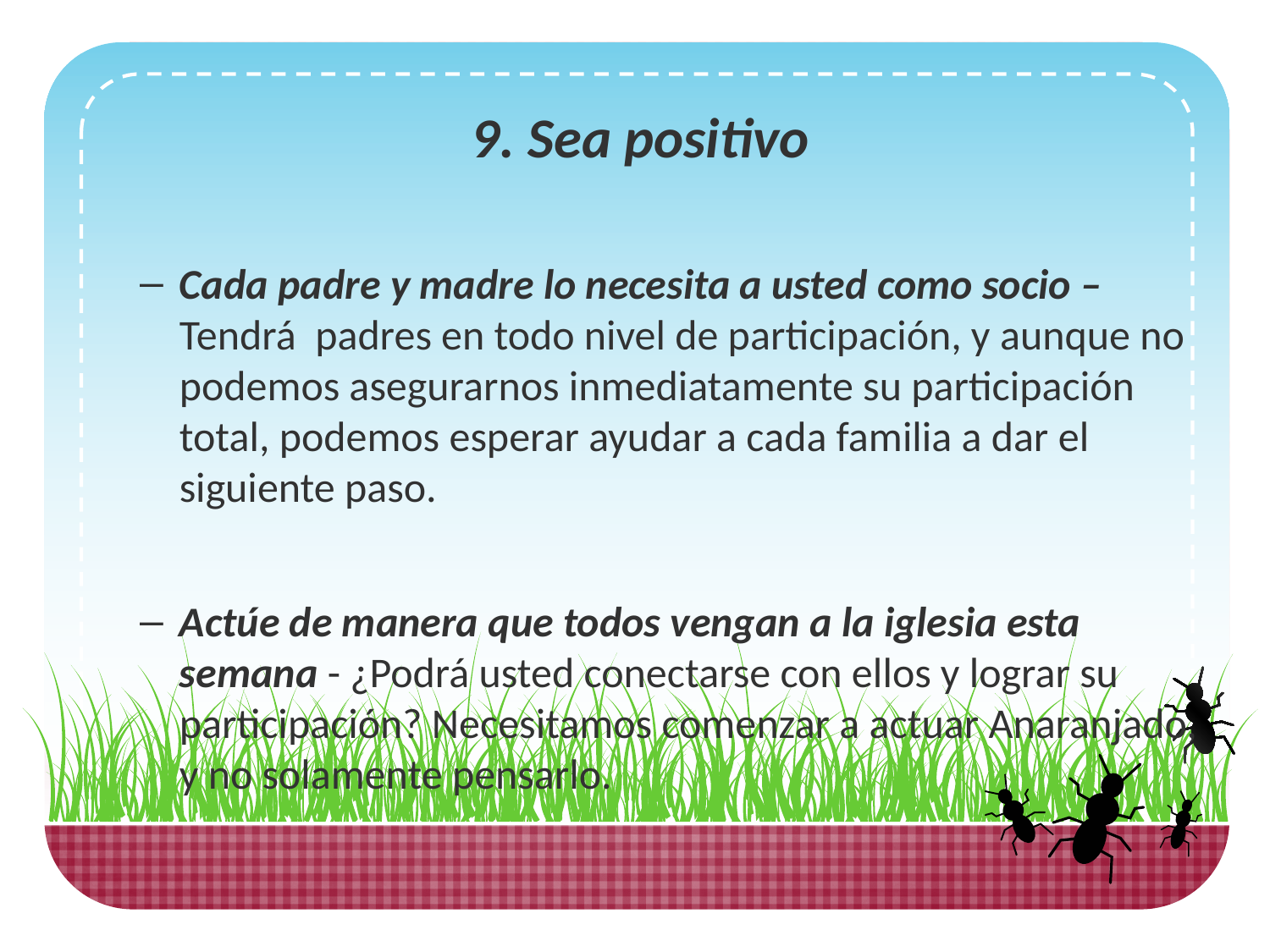

9. Sea positivo

Cada padre y madre lo necesita a usted como socio –Tendrá  padres en todo nivel de participación, y aunque no podemos asegurarnos inmediatamente su participación total, podemos esperar ayudar a cada familia a dar el siguiente paso.

Actúe de manera que todos vengan a la iglesia esta semana - ¿Podrá usted conectarse con ellos y lograr su participación? Necesitamos comenzar a actuar Anaranjado, y no solamente pensarlo.